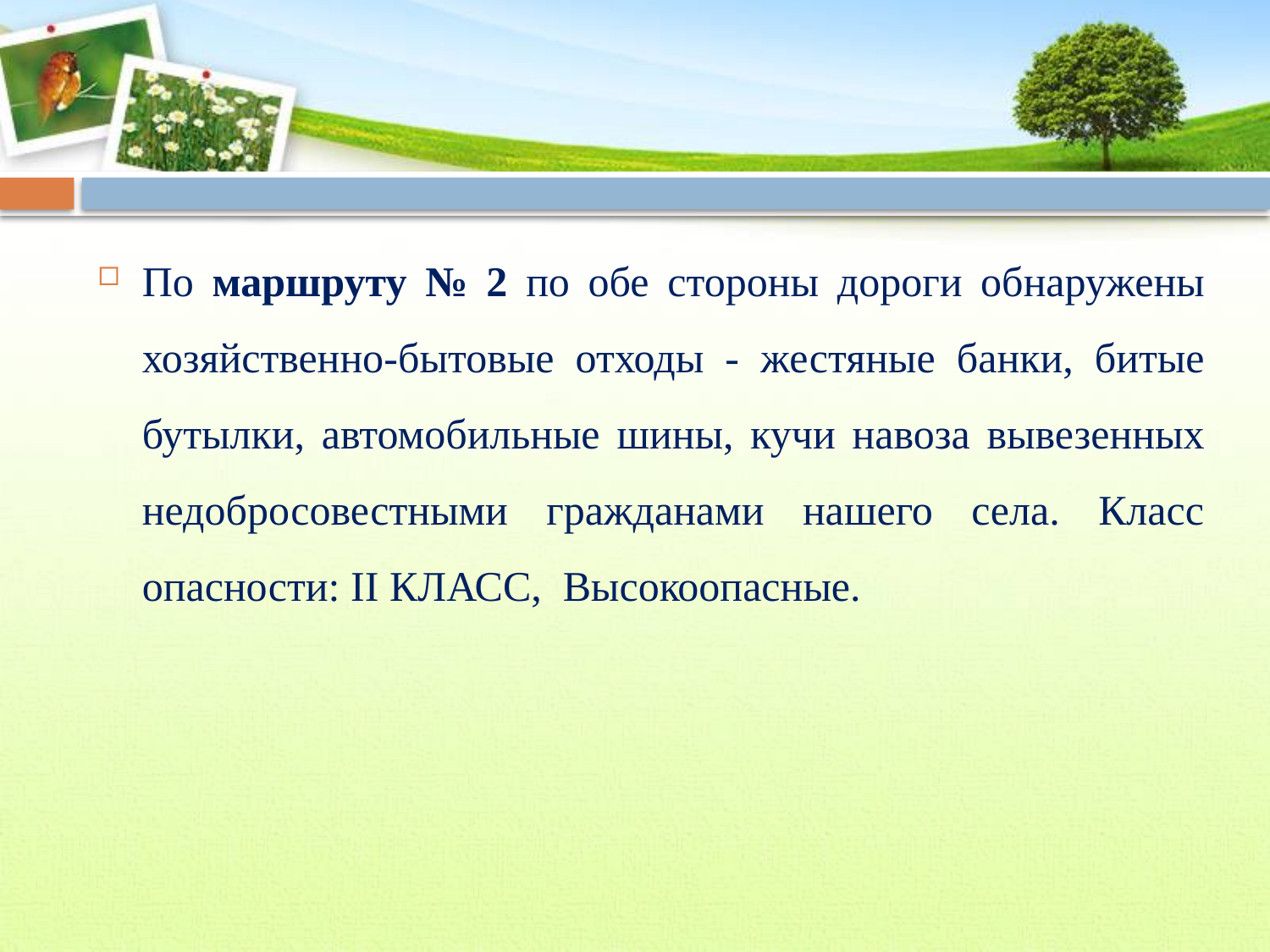

#
По маршруту № 2 по обе стороны дороги обнаружены хозяйственно-бытовые отходы - жестяные банки, битые бутылки, автомобильные шины, кучи навоза вывезенных недобросовестными гражданами нашего села. Класс опасности: II КЛАСС,  Высокоопасные.